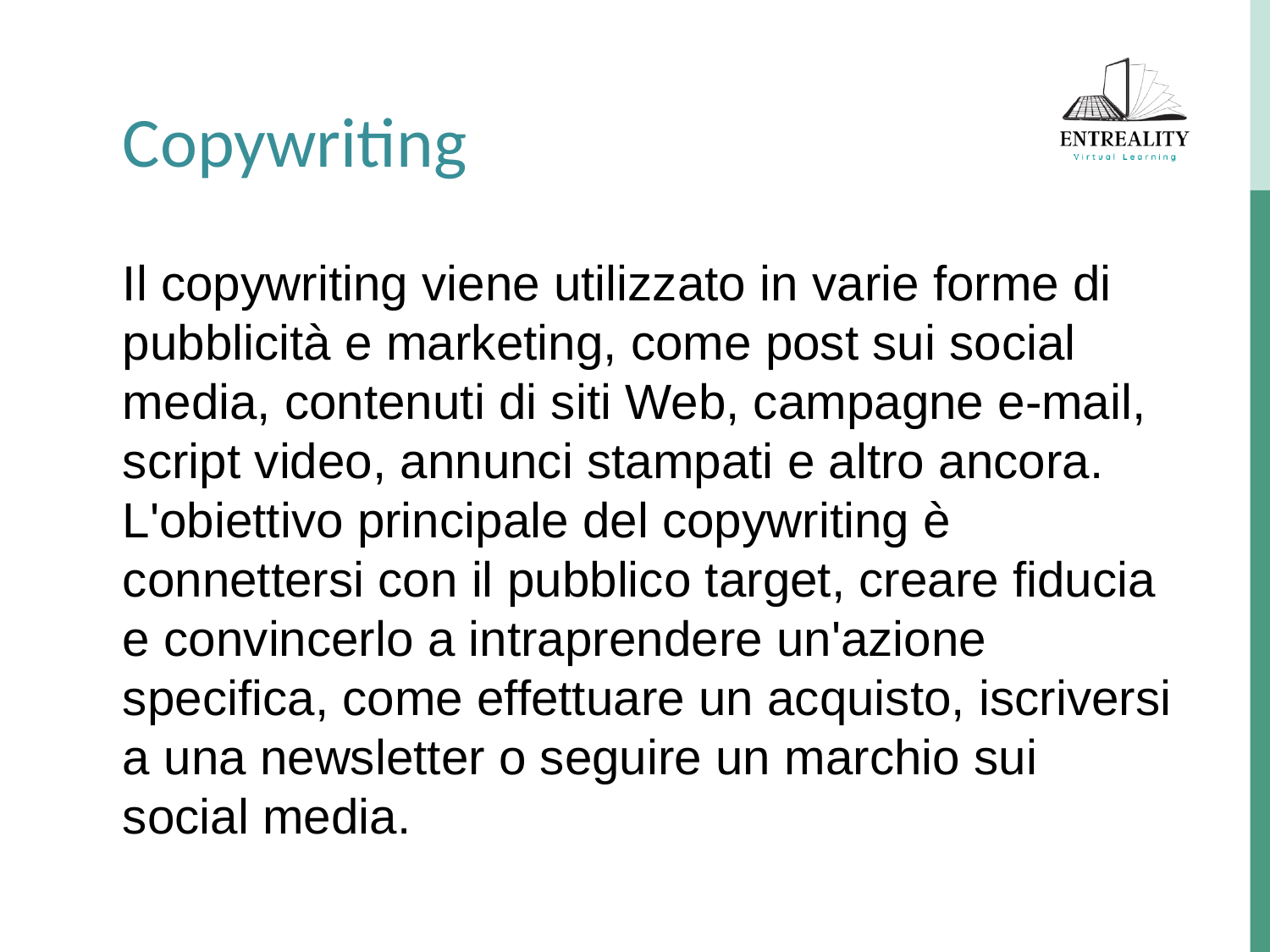

Copywriting
Il copywriting viene utilizzato in varie forme di pubblicità e marketing, come post sui social media, contenuti di siti Web, campagne e-mail, script video, annunci stampati e altro ancora. L'obiettivo principale del copywriting è connettersi con il pubblico target, creare fiducia e convincerlo a intraprendere un'azione specifica, come effettuare un acquisto, iscriversi a una newsletter o seguire un marchio sui social media.